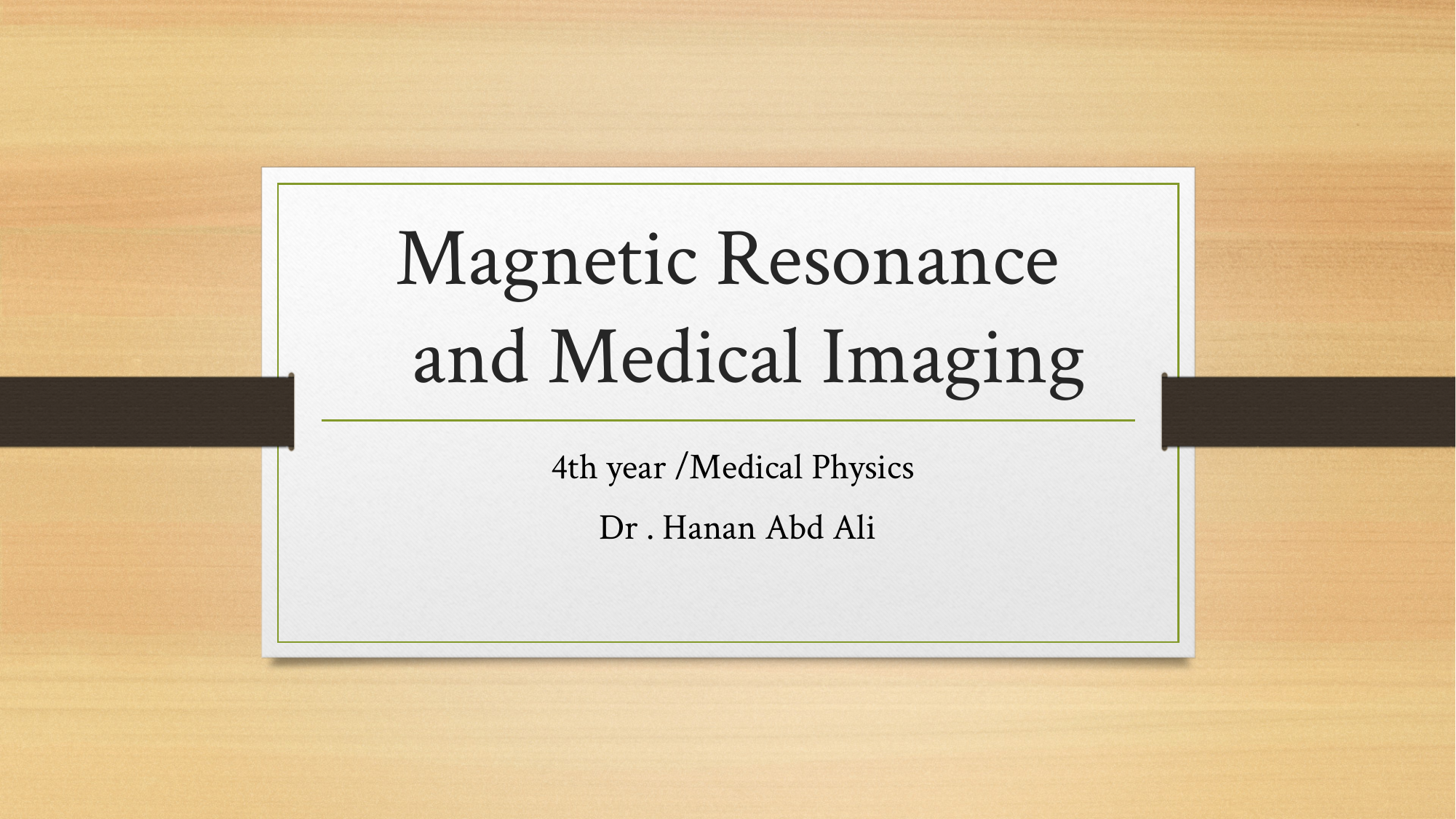

# Magnetic Resonance and Medical Imaging
4th year /Medical Physics
Dr . Hanan Abd Ali